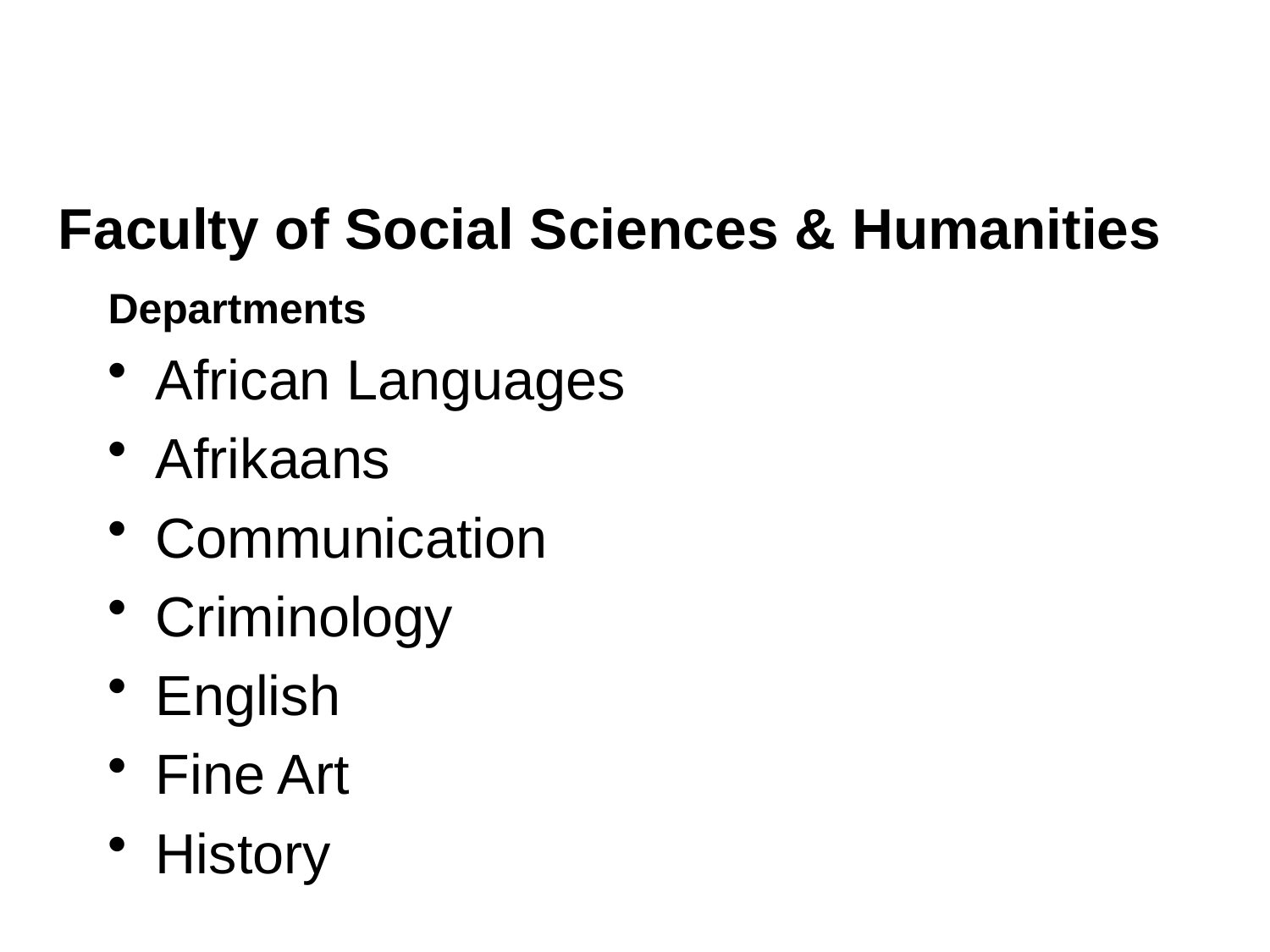

# Faculty of Social Sciences & Humanities
Departments
African Languages
Afrikaans
Communication
Criminology
English
Fine Art
History